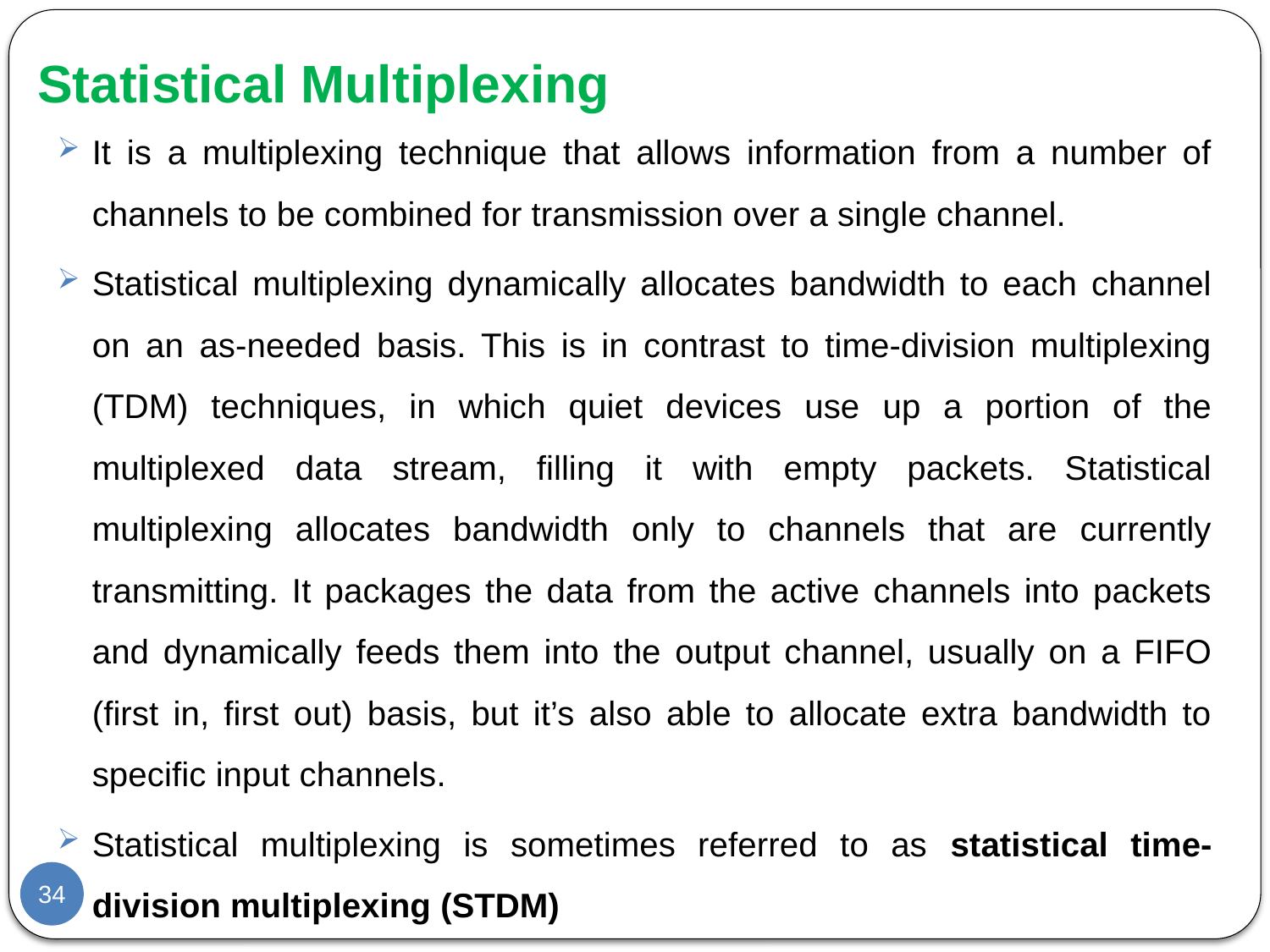

# Statistical Multiplexing
It is a multiplexing technique that allows information from a number of channels to be combined for transmission over a single channel.
Statistical multiplexing dynamically allocates bandwidth to each channel on an as-needed basis. This is in contrast to time-division multiplexing (TDM) techniques, in which quiet devices use up a portion of the multiplexed data stream, filling it with empty packets. Statistical multiplexing allocates bandwidth only to channels that are currently transmitting. It packages the data from the active channels into packets and dynamically feeds them into the output channel, usually on a FIFO (first in, first out) basis, but it’s also able to allocate extra bandwidth to specific input channels.
Statistical multiplexing is sometimes referred to as statistical time-division multiplexing (STDM)
34